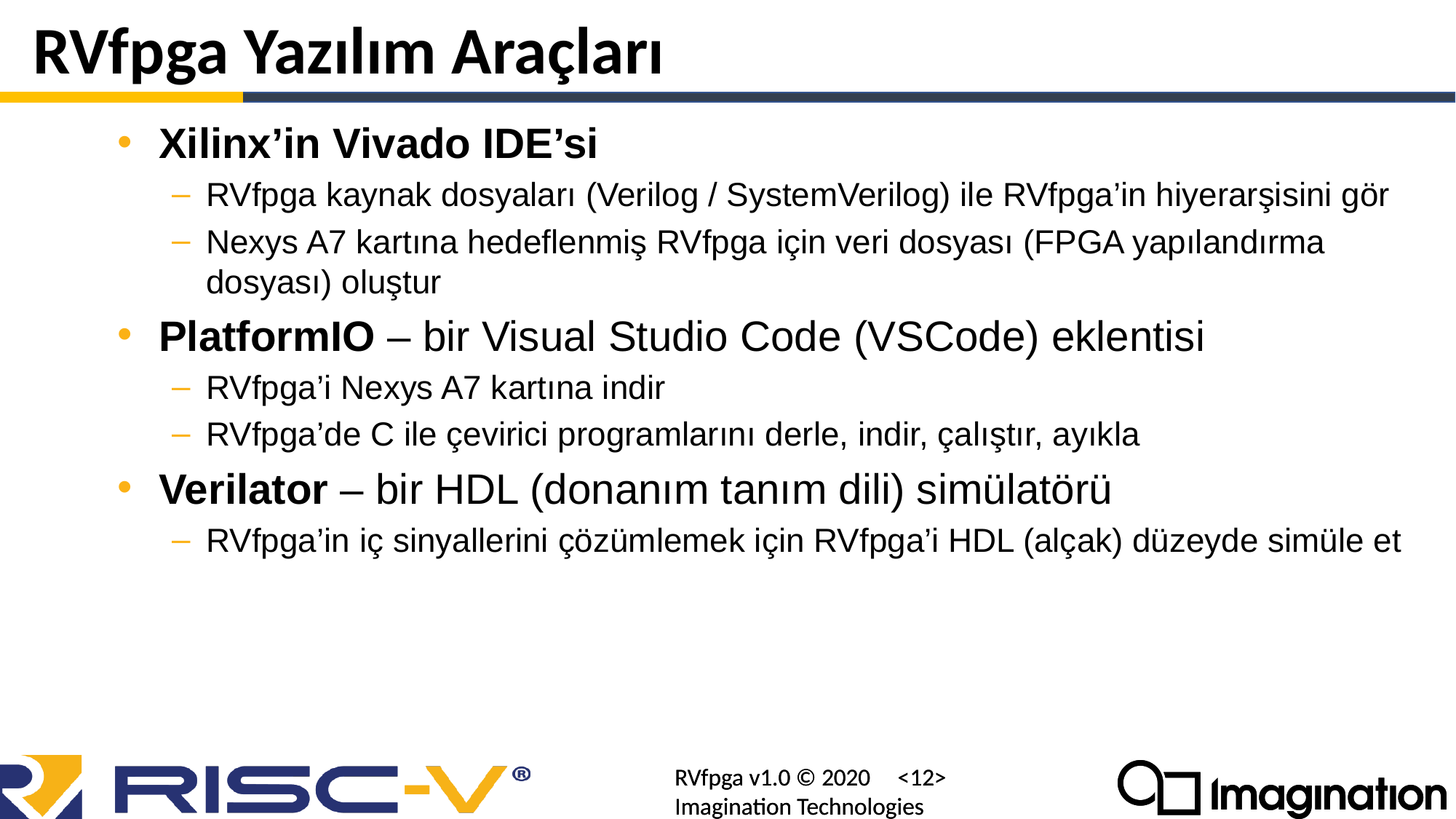

# RVfpga Yazılım Araçları
Xilinx’in Vivado IDE’si
RVfpga kaynak dosyaları (Verilog / SystemVerilog) ile RVfpga’in hiyerarşisini gör
Nexys A7 kartına hedeflenmiş RVfpga için veri dosyası (FPGA yapılandırma dosyası) oluştur
PlatformIO – bir Visual Studio Code (VSCode) eklentisi
RVfpga’i Nexys A7 kartına indir
RVfpga’de C ile çevirici programlarını derle, indir, çalıştır, ayıkla
Verilator – bir HDL (donanım tanım dili) simülatörü
RVfpga’in iç sinyallerini çözümlemek için RVfpga’i HDL (alçak) düzeyde simüle et